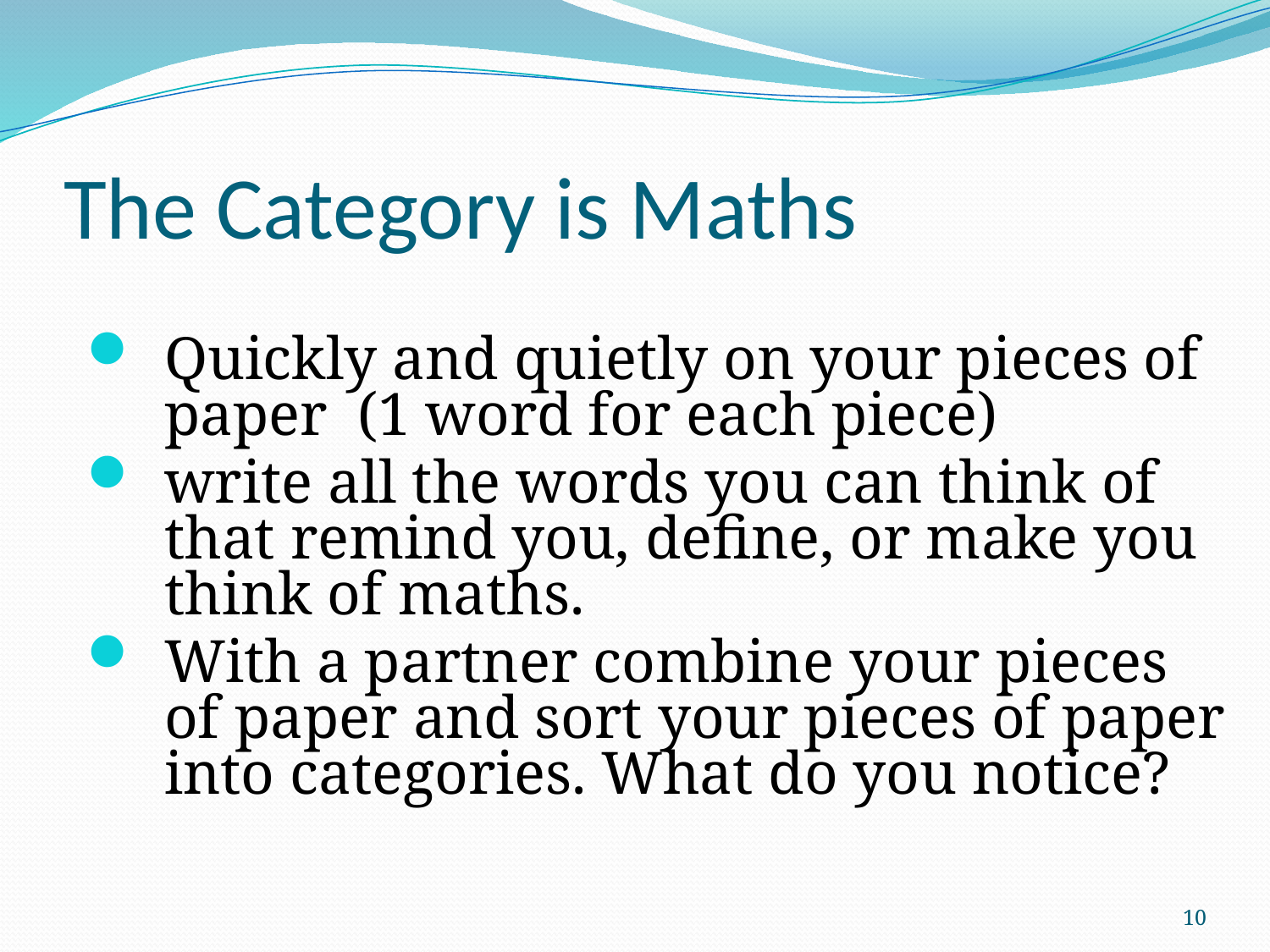

# The Category is Maths

Quickly and quietly on your pieces of paper  (1 word for each piece)
write all the words you can think of that remind you, define, or make you think of maths.
With a partner combine your pieces of paper and sort your pieces of paper into categories. What do you notice?

10